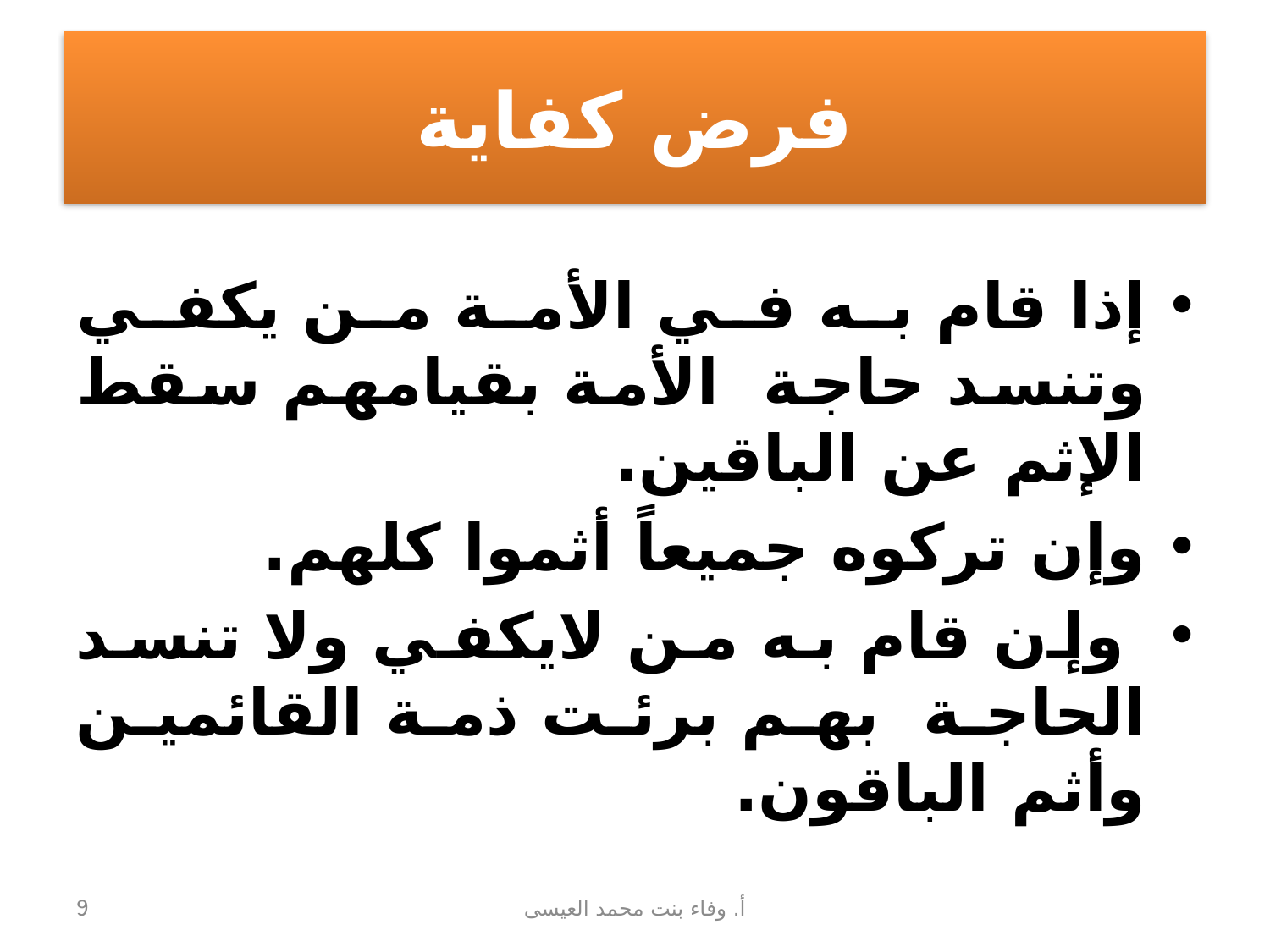

# فرض كفاية
إذا قام به في الأمة من يكفي وتنسد حاجة  الأمة بقيامهم سقط الإثم عن الباقين.
وإن تركوه جميعاً أثموا كلهم.
 وإن قام به من لايكفي ولا تنسد الحاجة  بهم برئت ذمة القائمين وأثم الباقون.
9
أ. وفاء بنت محمد العيسى